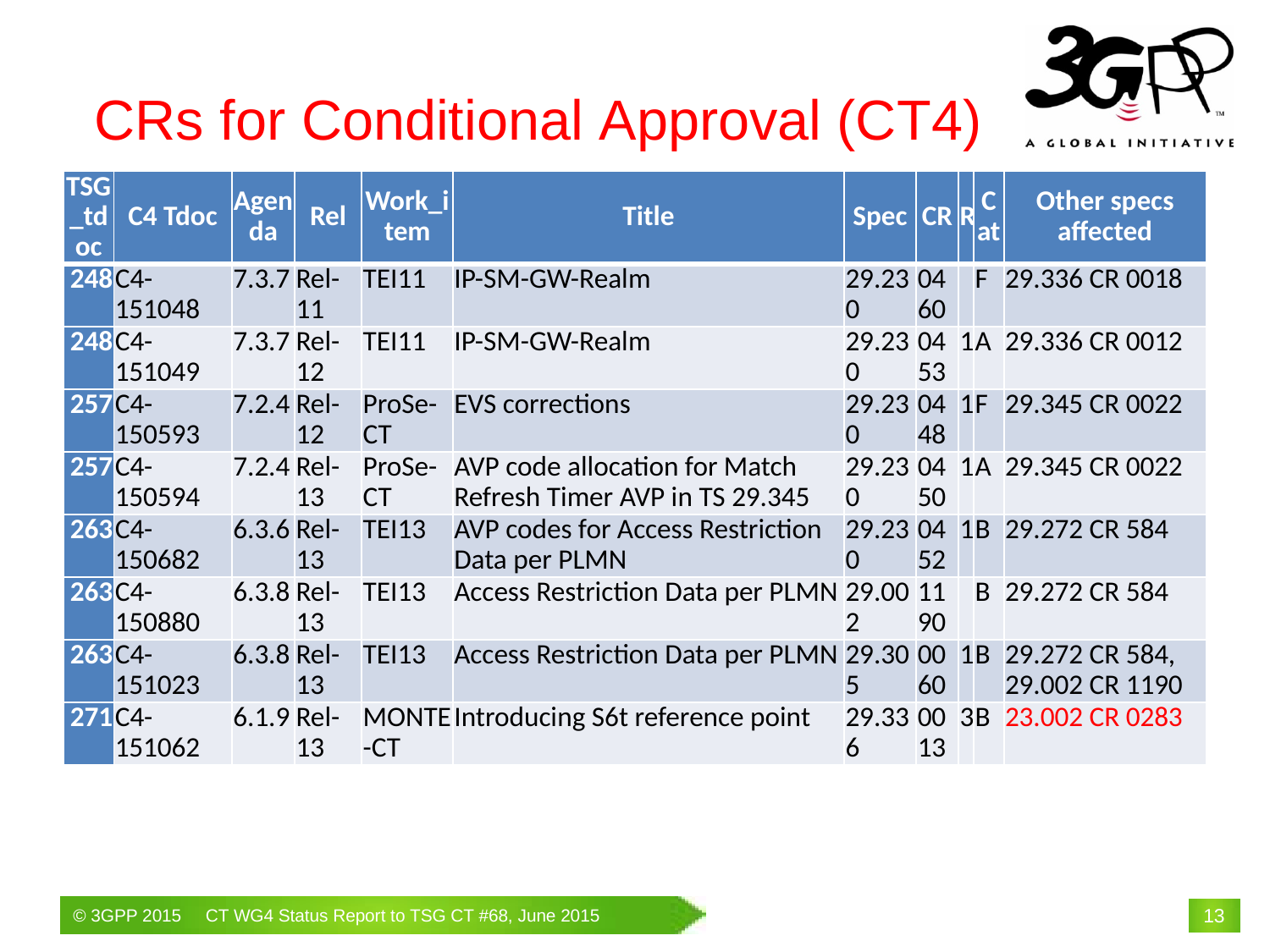

# CRs for Conditional Approval (CT4)
| TSG\_tdoc | C4 Tdoc | Agenda | Rel | Work\_item | Title | Spec | CR | R | Cat | Other specs affected |
| --- | --- | --- | --- | --- | --- | --- | --- | --- | --- | --- |
| 248 | C4-151048 | 7.3.7 | Rel-11 | TEI11 | IP-SM-GW-Realm | 29.230 | 0460 |  | F | 29.336 CR 0018 |
| 248 | C4-151049 | 7.3.7 | Rel-12 | TEI11 | IP-SM-GW-Realm | 29.230 | 0453 | 1 | A | 29.336 CR 0012 |
| 257 | C4-150593 | 7.2.4 | Rel-12 | ProSe-CT | EVS corrections | 29.230 | 0448 | 1 | F | 29.345 CR 0022 |
| 257 | C4-150594 | 7.2.4 | Rel-13 | ProSe-CT | AVP code allocation for Match Refresh Timer AVP in TS 29.345 | 29.230 | 0450 | 1 | A | 29.345 CR 0022 |
| 263 | C4-150682 | 6.3.6 | Rel-13 | TEI13 | AVP codes for Access Restriction Data per PLMN | 29.230 | 0452 | 1 | B | 29.272 CR 584 |
| 263 | C4-150880 | 6.3.8 | Rel-13 | TEI13 | Access Restriction Data per PLMN | 29.002 | 1190 |  | B | 29.272 CR 584 |
| 263 | C4-151023 | 6.3.8 | Rel-13 | TEI13 | Access Restriction Data per PLMN | 29.305 | 0060 | 1 | B | 29.272 CR 584, 29.002 CR 1190 |
| 271 | C4-151062 | 6.1.9 | Rel-13 | MONTE-CT | Introducing S6t reference point | 29.336 | 0013 | 3 | B | 23.002 CR 0283 |